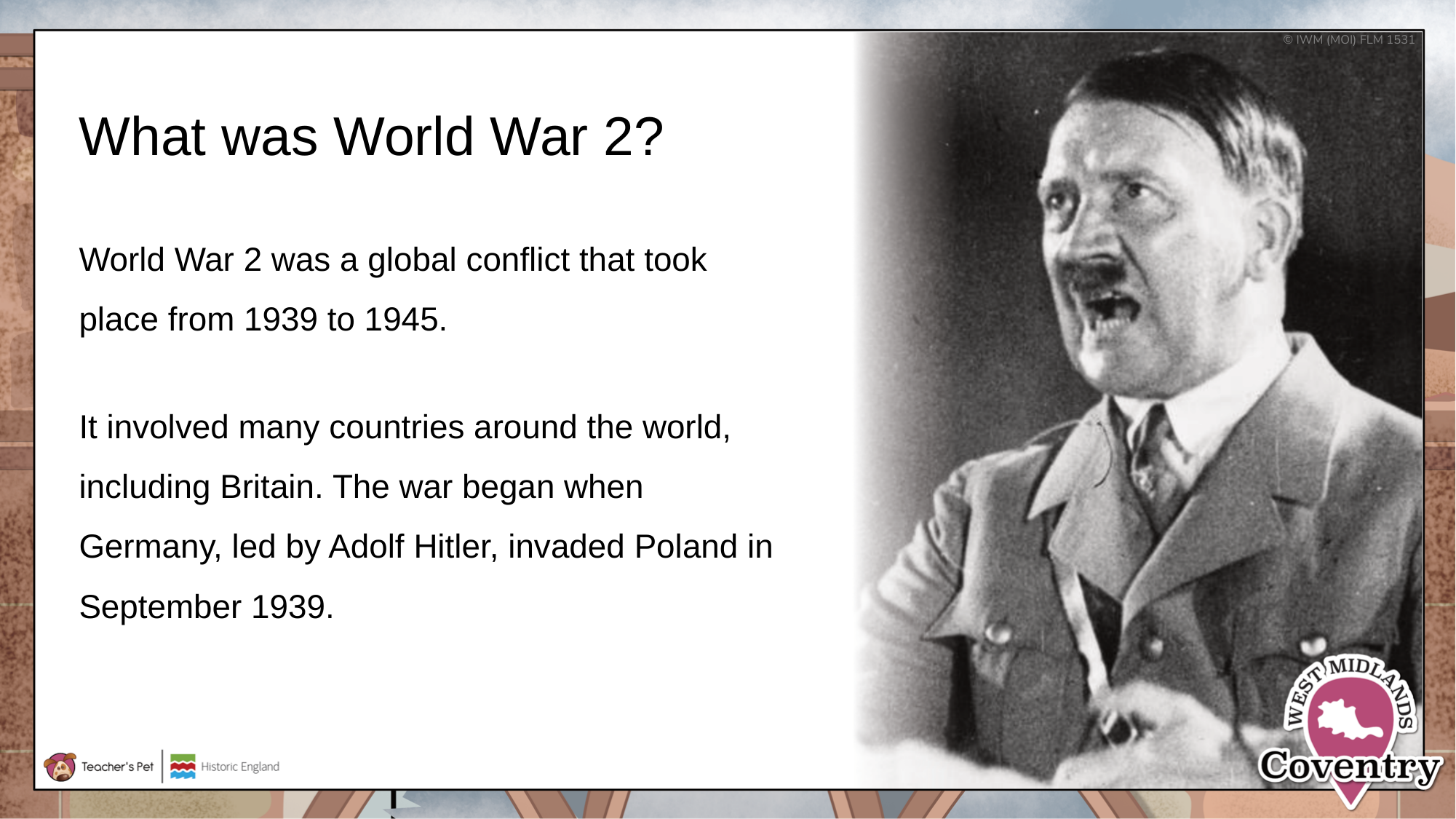

# What was World War 2?

© IWM (MOI) FLM 1531
What was World War 2?
World War 2 was a global conflict that took place from 1939 to 1945.
It involved many countries around the world, including Britain. The war began when Germany, led by Adolf Hitler, invaded Poland in September 1939.